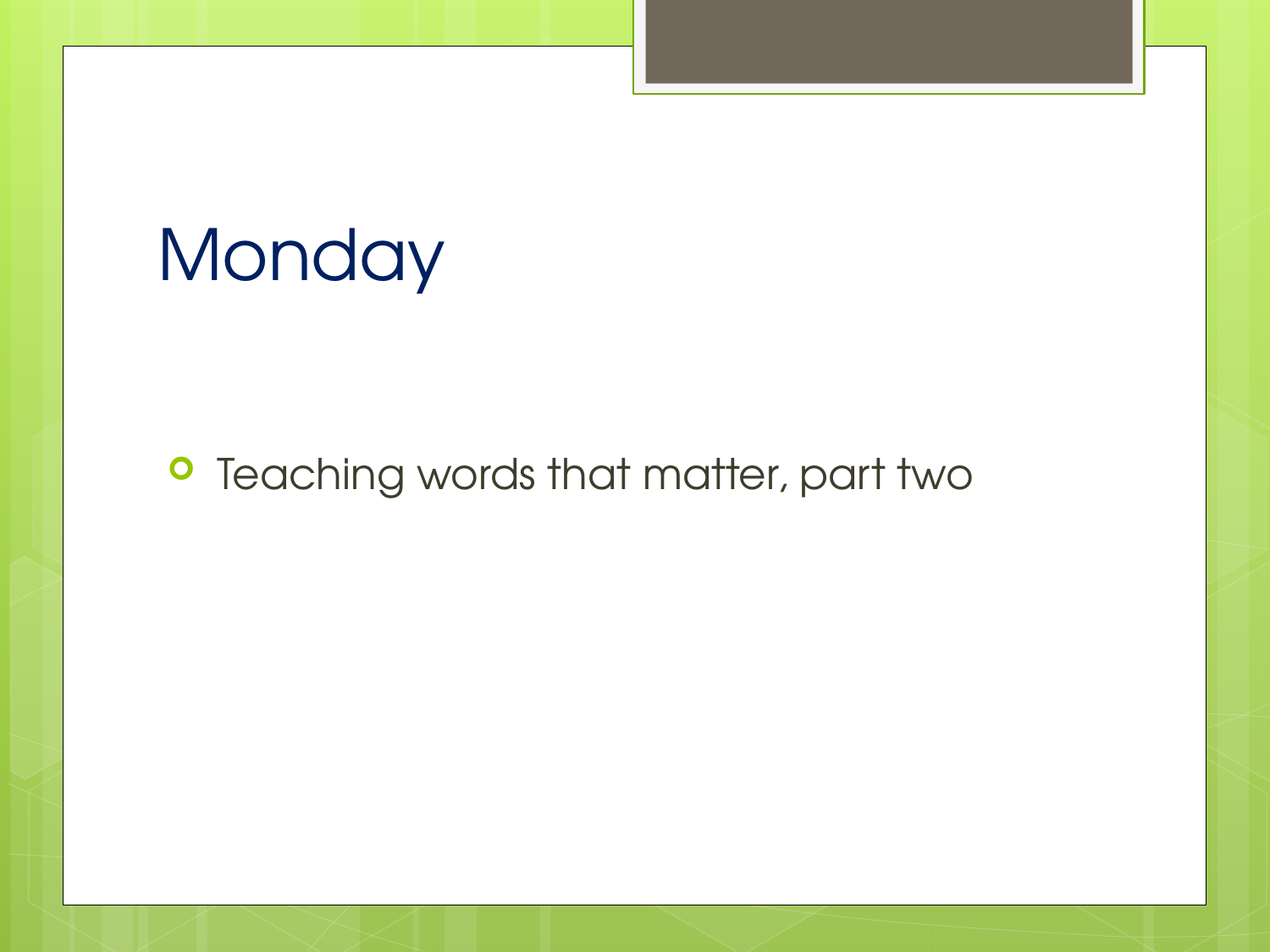

# Monday

 Teaching words that matter, part two